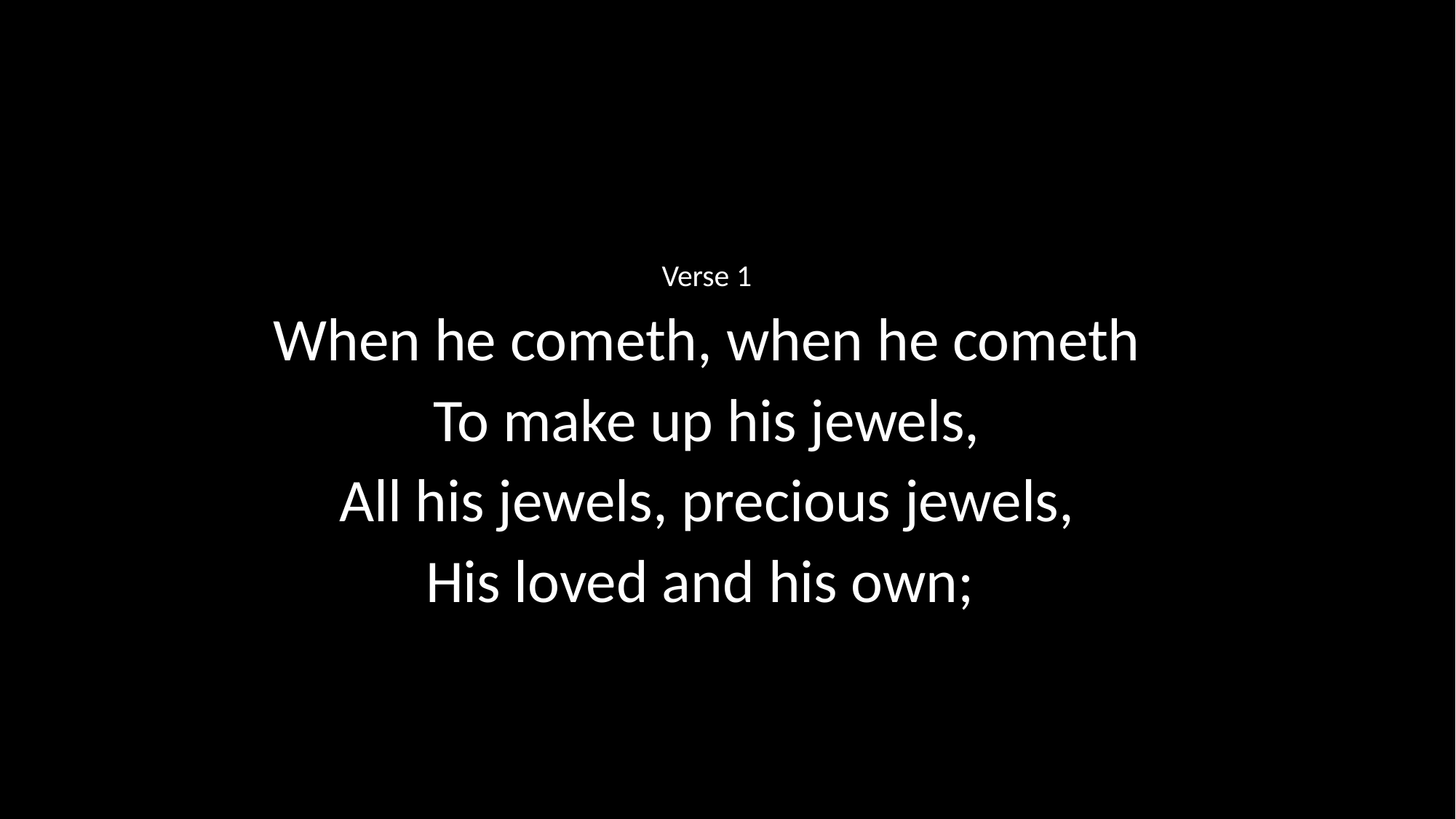

Verse 1
When he cometh, when he cometh
To make up his jewels,
All his jewels, precious jewels,
His loved and his own;